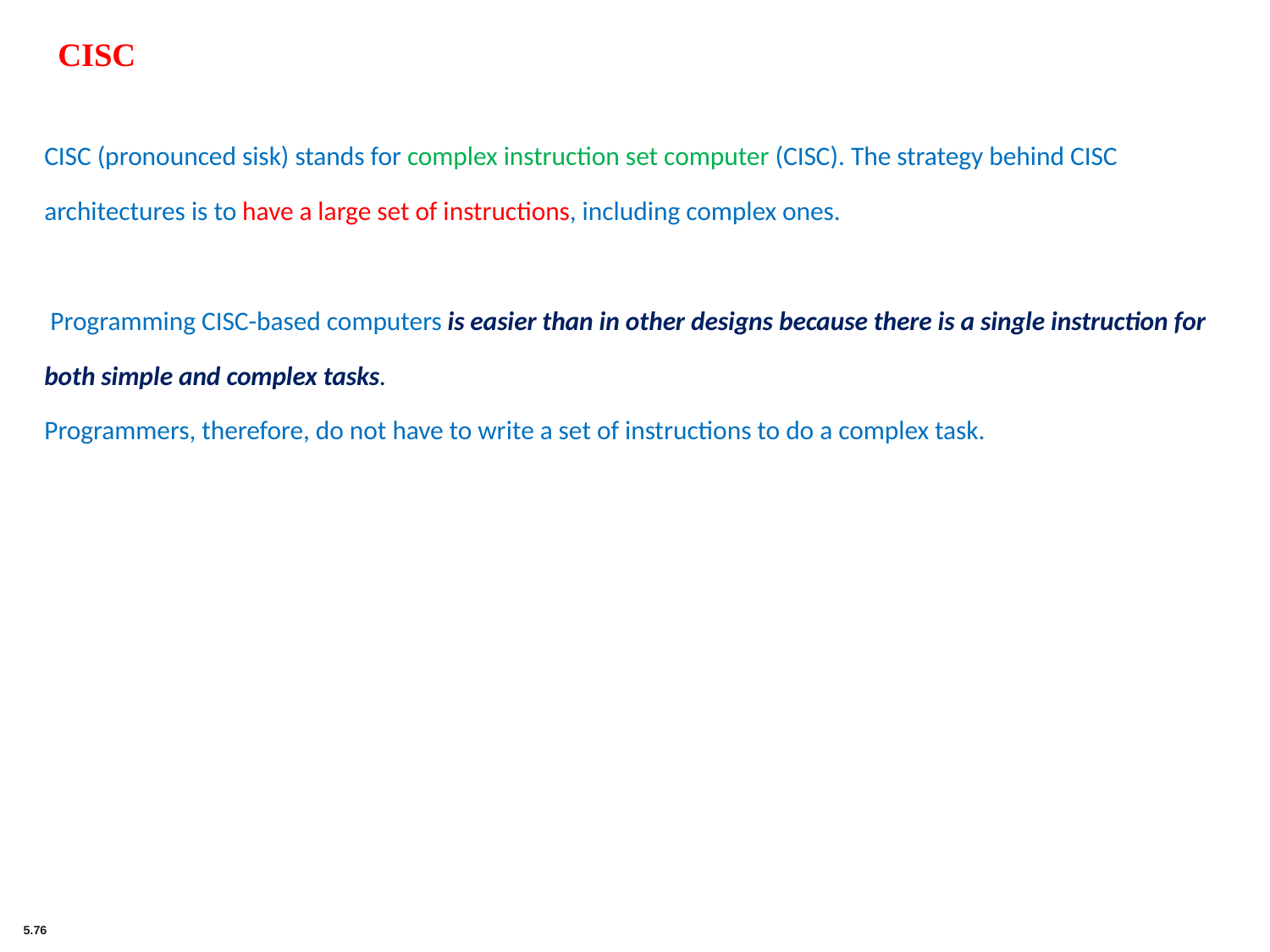

CISC
CISC (pronounced sisk) stands for complex instruction set computer (CISC). The strategy behind CISC architectures is to have a large set of instructions, including complex ones.

 Programming CISC-based computers is easier than in other designs because there is a single instruction for both simple and complex tasks.
Programmers, therefore, do not have to write a set of instructions to do a complex task.
5.76